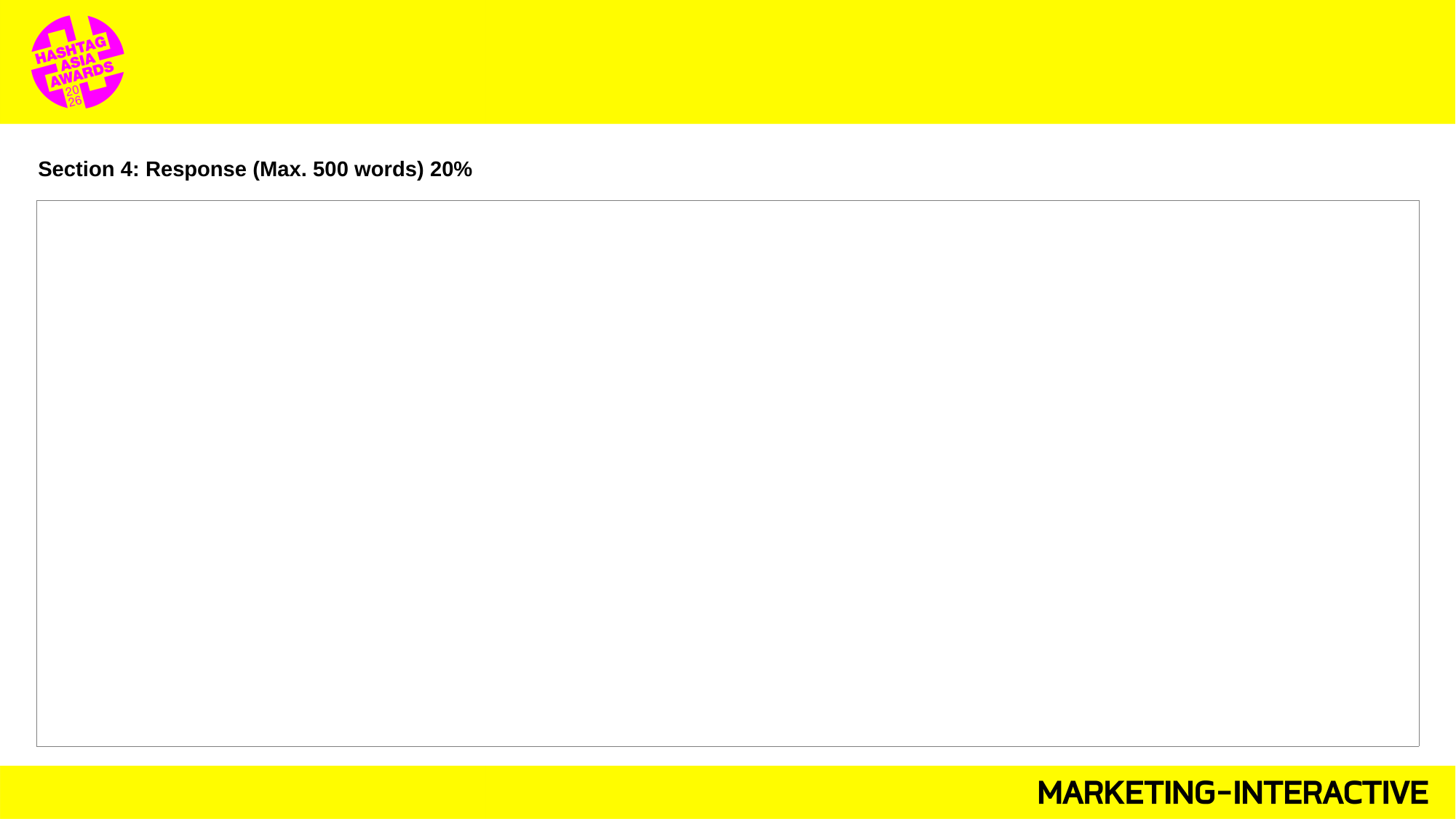

Section 4: Response (Max. 500 words) 20%
|  |
| --- |